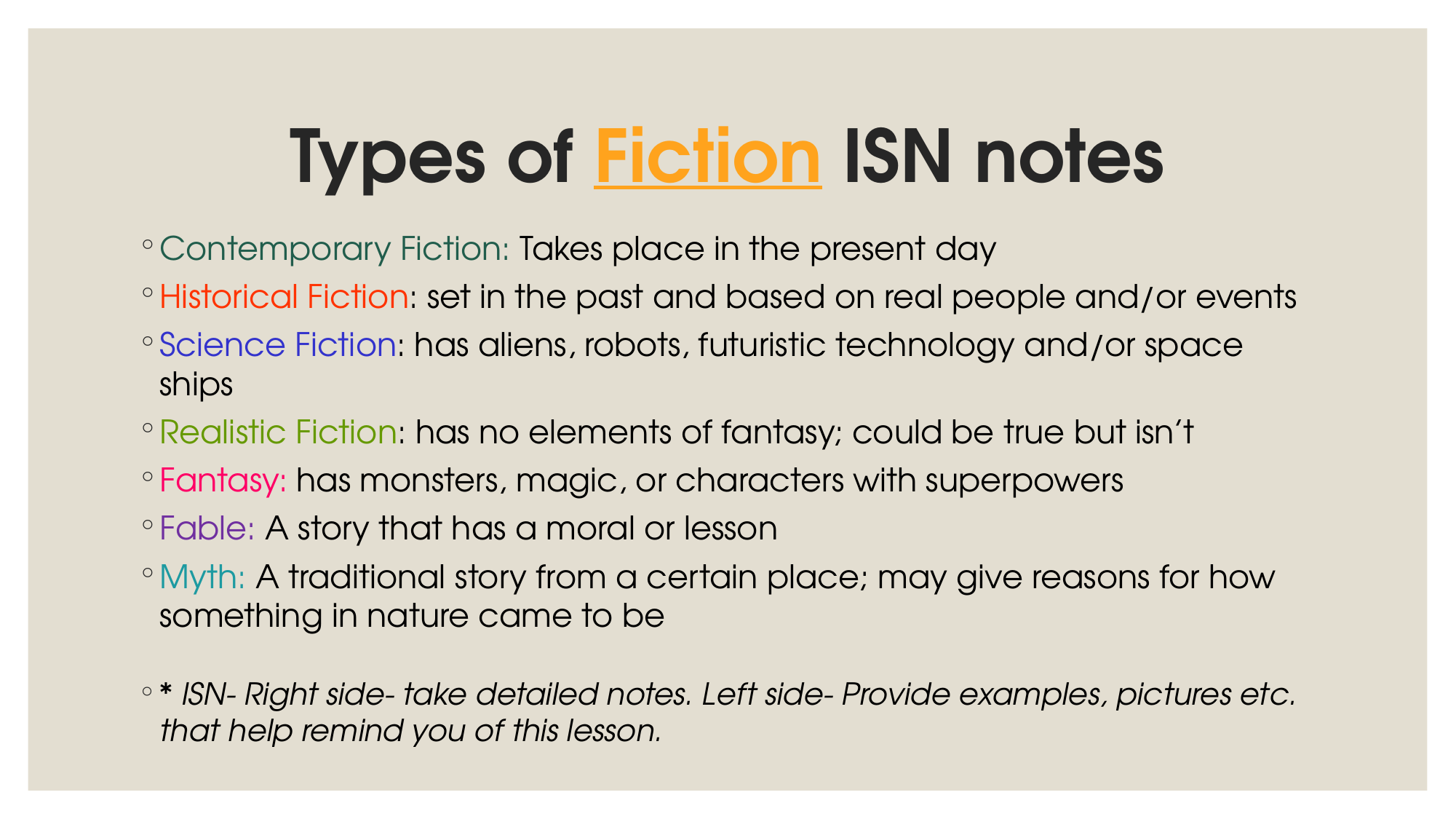

# Types of Fiction ISN notes
Contemporary Fiction: Takes place in the present day
Historical Fiction: set in the past and based on real people and/or events
Science Fiction: has aliens, robots, futuristic technology and/or space ships
Realistic Fiction: has no elements of fantasy; could be true but isn’t
Fantasy: has monsters, magic, or characters with superpowers
Fable: A story that has a moral or lesson
Myth: A traditional story from a certain place; may give reasons for how something in nature came to be

* ISN- Right side- take detailed notes. Left side- Provide examples, pictures etc. that help remind you of this lesson.